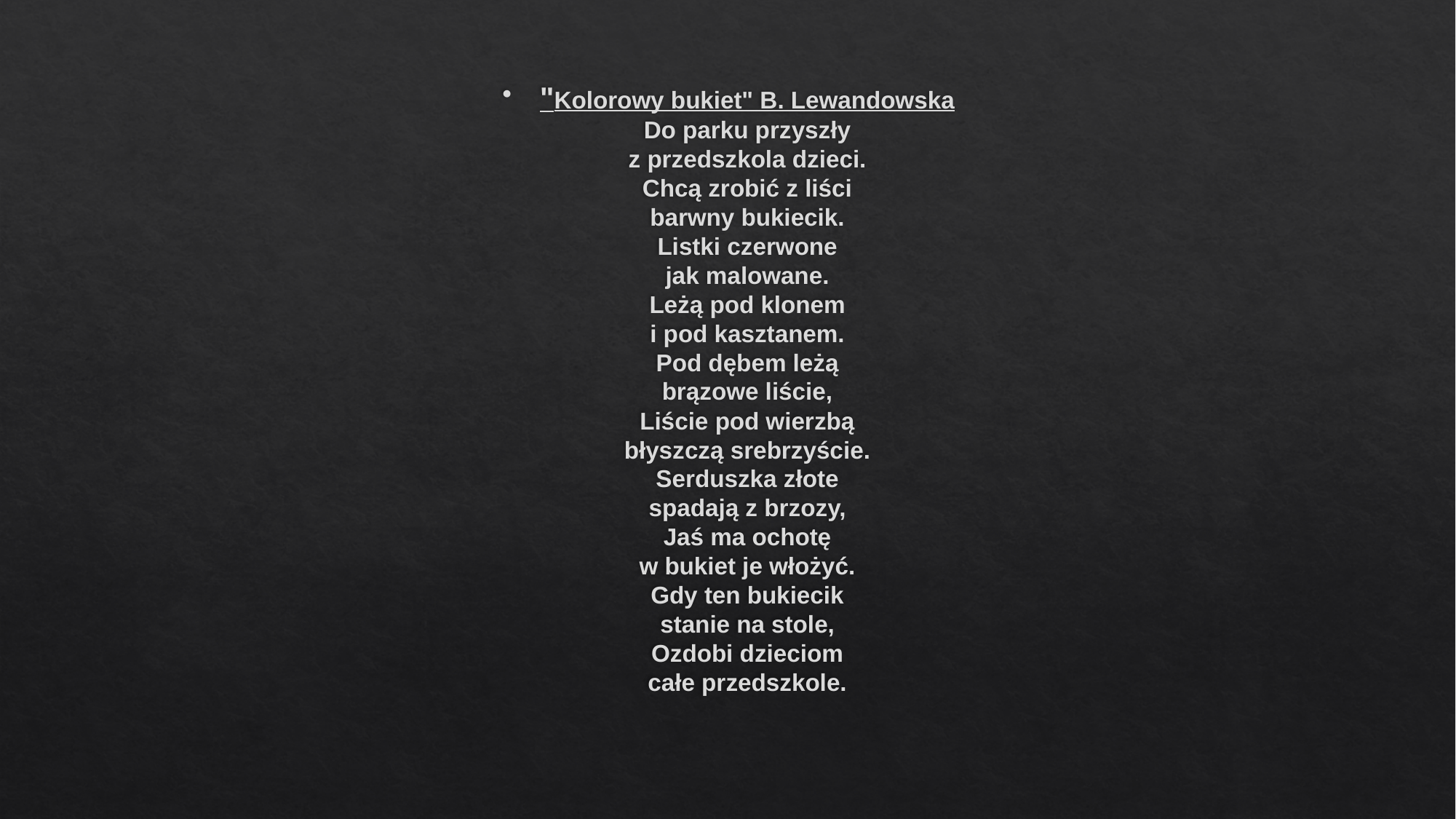

#
"Kolorowy bukiet" B. Lewandowska
Do parku przyszły
z przedszkola dzieci.
Chcą zrobić z liści
barwny bukiecik.
Listki czerwone
jak malowane.
Leżą pod klonem
i pod kasztanem.
Pod dębem leżą
brązowe liście,
Liście pod wierzbą
błyszczą srebrzyście.
Serduszka złote
spadają z brzozy,
Jaś ma ochotę
w bukiet je włożyć.
Gdy ten bukiecik
stanie na stole,
Ozdobi dzieciom
całe przedszkole.